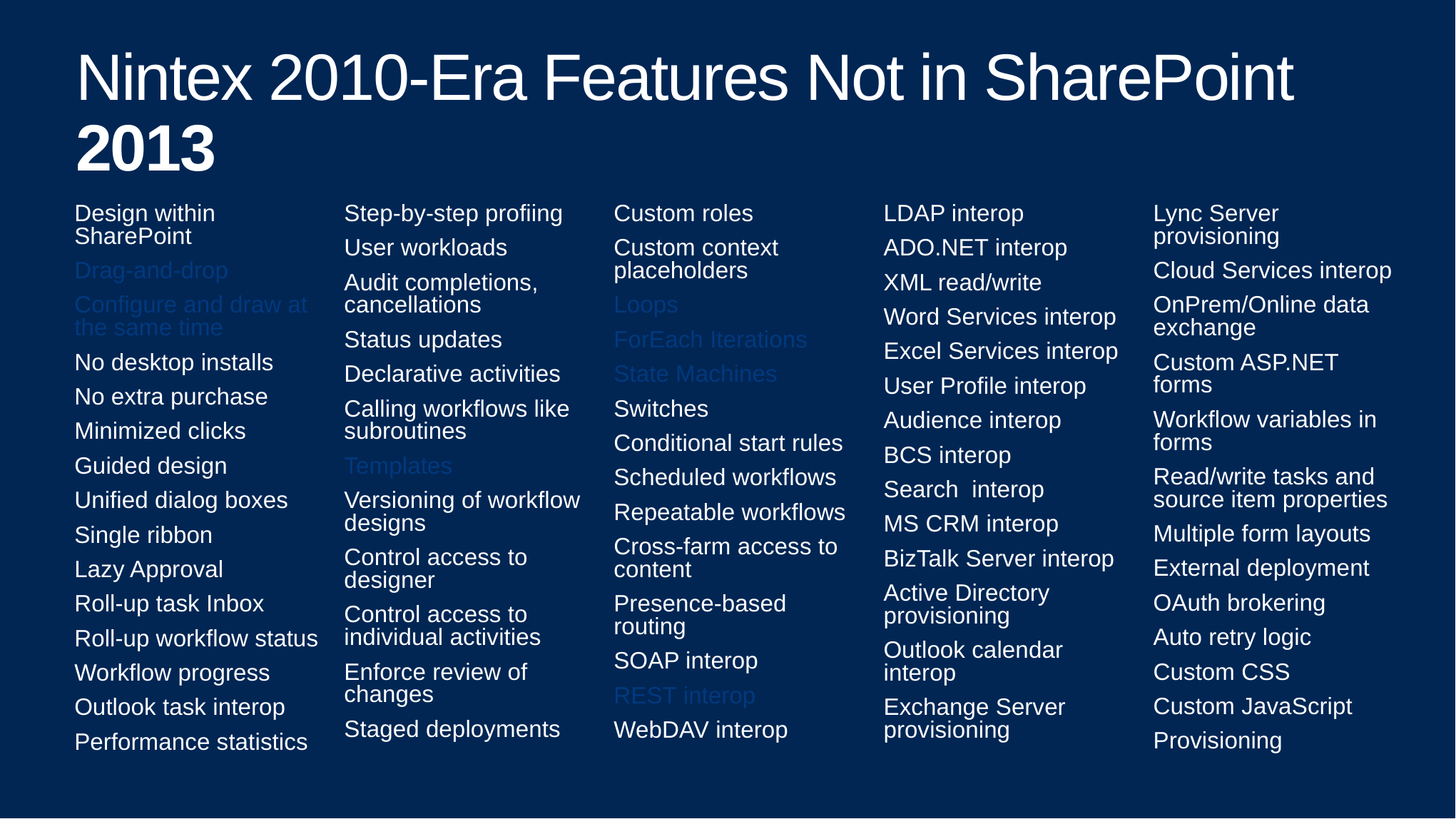

# Nintex 2010-Era Features Not in SharePoint 2013
Design within SharePoint
Drag-and-drop
Configure and draw at the same time
No desktop installs
No extra purchase
Minimized clicks
Guided design
Unified dialog boxes
Single ribbon
Lazy Approval
Roll-up task Inbox
Roll-up workflow status
Workflow progress
Outlook task interop
Performance statistics
Step-by-step profiing
User workloads
Audit completions, cancellations
Status updates
Declarative activities
Calling workflows like subroutines
Templates
Versioning of workflow designs
Control access to designer
Control access to individual activities
Enforce review of changes
Staged deployments
Custom roles
Custom context placeholders
Loops
ForEach Iterations
State Machines
Switches
Conditional start rules
Scheduled workflows
Repeatable workflows
Cross-farm access to content
Presence-based routing
SOAP interop
REST interop
WebDAV interop
LDAP interop
ADO.NET interop
XML read/write
Word Services interop
Excel Services interop
User Profile interop
Audience interop
BCS interop
Search  interop
MS CRM interop
BizTalk Server interop
Active Directory provisioning
Outlook calendar interop
Exchange Server provisioning
Lync Server provisioning
Cloud Services interop
OnPrem/Online data exchange
Custom ASP.NET forms
Workflow variables in forms
Read/write tasks and source item properties
Multiple form layouts
External deployment
OAuth brokering
Auto retry logic
Custom CSS
Custom JavaScript
Provisioning